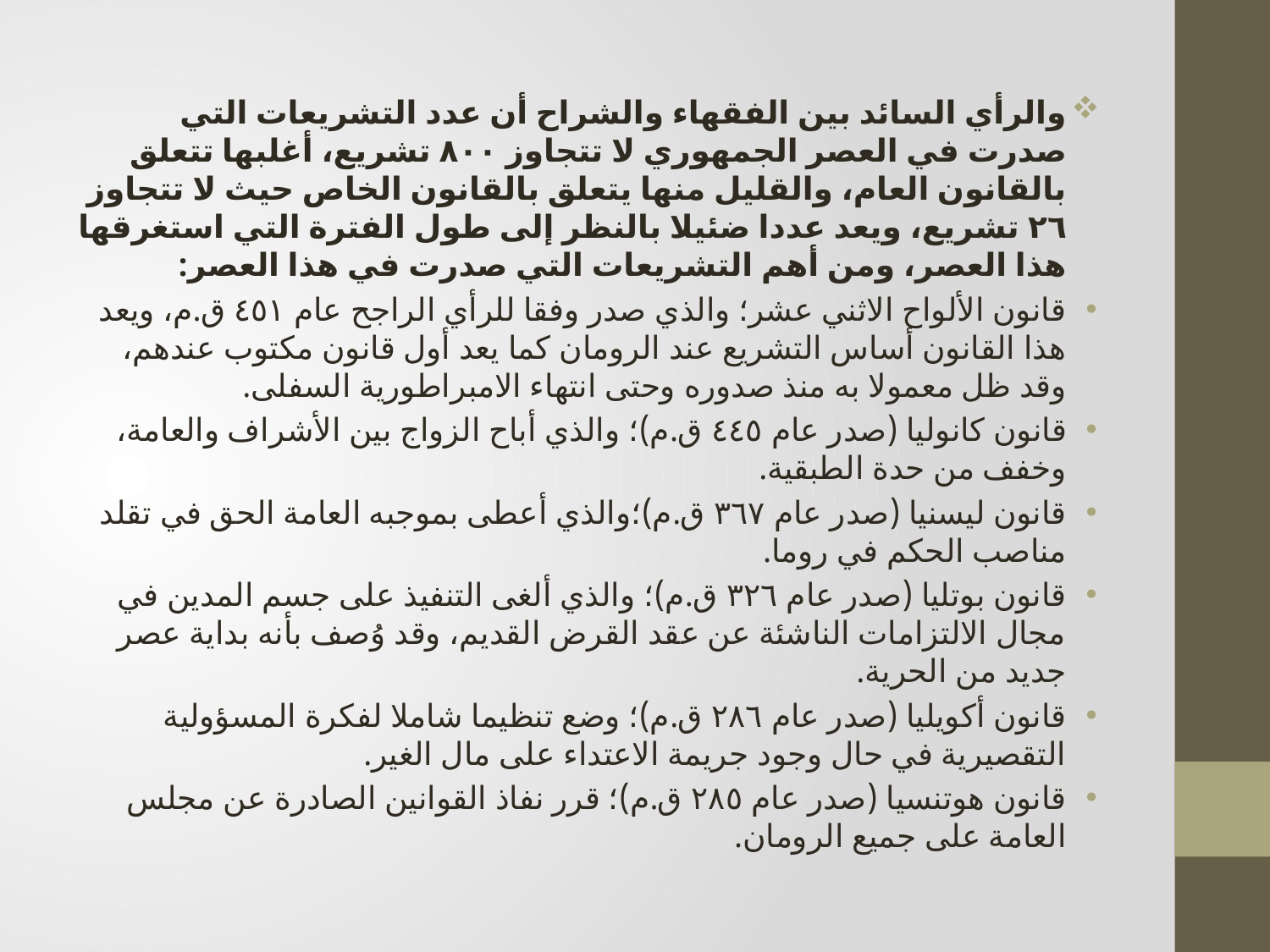

والرأي السائد بين الفقهاء والشراح أن عدد التشريعات التي صدرت في العصر الجمهوري لا تتجاوز ٨٠٠ تشريع، أغلبها تتعلق بالقانون العام، والقليل منها يتعلق بالقانون الخاص حيث لا تتجاوز ٢٦ تشريع، ويعد عددا ضئيلا بالنظر إلى طول الفترة التي استغرقها هذا العصر، ومن أهم التشريعات التي صدرت في هذا العصر:
قانون الألواح الاثني عشر؛ والذي صدر وفقا للرأي الراجح عام ٤٥١ ق.م، ويعد هذا القانون أساس التشريع عند الرومان كما يعد أول قانون مكتوب عندهم، وقد ظل معمولا به منذ صدوره وحتى انتهاء الامبراطورية السفلى.
قانون كانوليا (صدر عام ٤٤٥ ق.م)؛ والذي أباح الزواج بين الأشراف والعامة، وخفف من حدة الطبقية.
قانون ليسنيا (صدر عام ٣٦٧ ق.م)؛والذي أعطى بموجبه العامة الحق في تقلد مناصب الحكم في روما.
قانون بوتليا (صدر عام ٣٢٦ ق.م)؛ والذي ألغى التنفيذ على جسم المدين في مجال الالتزامات الناشئة عن عقد القرض القديم، وقد وُصف بأنه بداية عصر جديد من الحرية.
قانون أكويليا (صدر عام ٢٨٦ ق.م)؛ وضع تنظيما شاملا لفكرة المسؤولية التقصيرية في حال وجود جريمة الاعتداء على مال الغير.
قانون هوتنسيا (صدر عام ٢٨٥ ق.م)؛ قرر نفاذ القوانين الصادرة عن مجلس العامة على جميع الرومان.